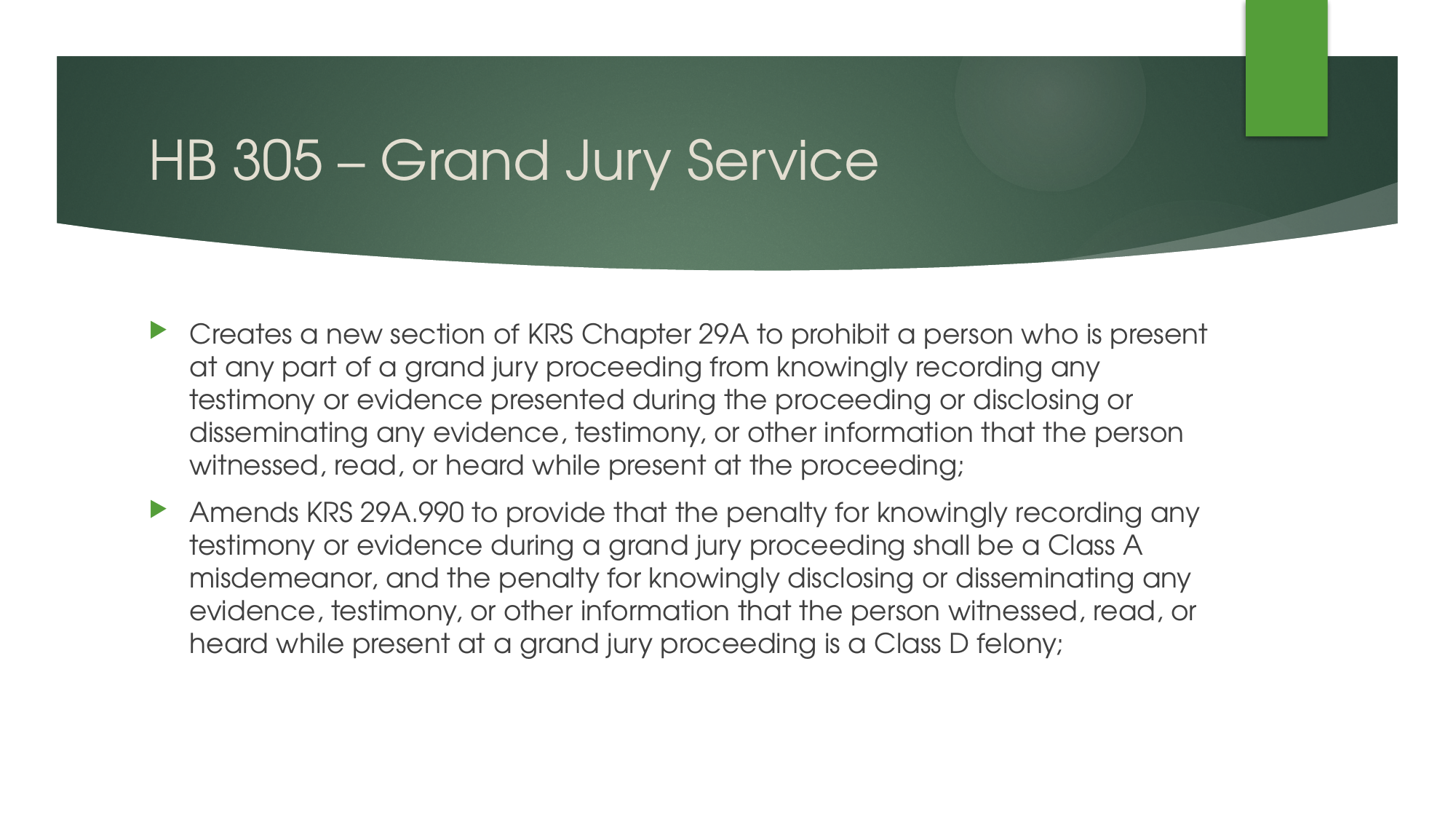

# HB 305 – Grand Jury Service
Creates a new section of KRS Chapter 29A to prohibit a person who is present at any part of a grand jury proceeding from knowingly recording any testimony or evidence presented during the proceeding or disclosing or disseminating any evidence, testimony, or other information that the person witnessed, read, or heard while present at the proceeding;
Amends KRS 29A.990 to provide that the penalty for knowingly recording any testimony or evidence during a grand jury proceeding shall be a Class A misdemeanor, and the penalty for knowingly disclosing or disseminating any evidence, testimony, or other information that the person witnessed, read, or heard while present at a grand jury proceeding is a Class D felony;